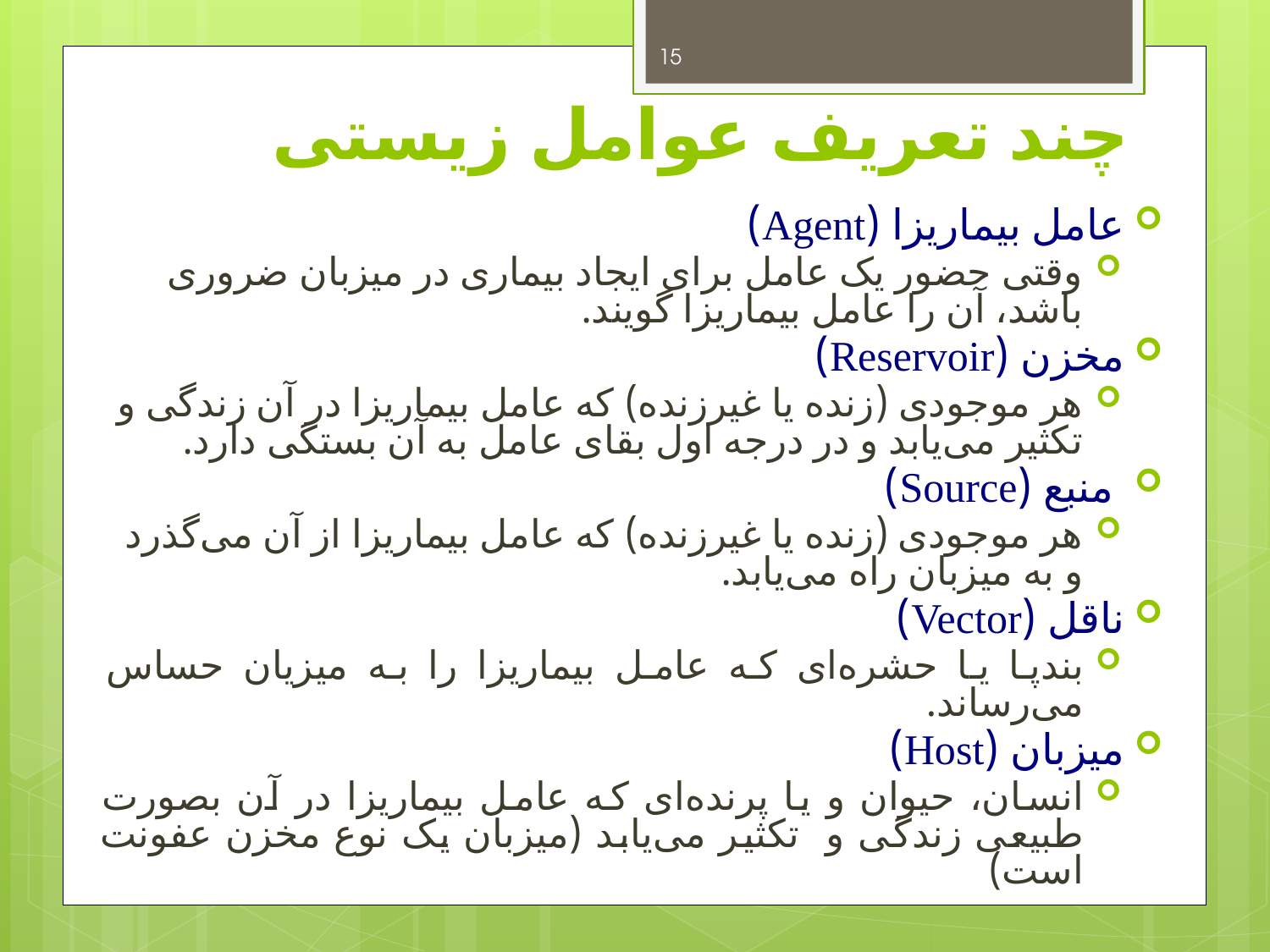

15
# چند تعریف عوامل زیستی
عامل بیماریزا (Agent)
وقتی حضور یک عامل برای ایجاد بیماری در میزبان ضروری باشد، آن را عامل بیماریزا گویند.
مخزن (Reservoir)
هر موجودی (زنده یا غیرزنده) که عامل بیماریزا در آن زندگی و  تکثیر می‌یابد و در درجه اول بقای عامل به آن بستگی دارد.
 منبع (Source)
هر موجودی (زنده یا غیرزنده) که عامل بیماریزا از آن می‌گذرد و به میزبان راه می‌یابد.
ناقل (Vector)
بندپا یا حشره‌ای که عامل بیماریزا را به میزیان حساس می‌رساند.
میزبان (Host)
انسان، حیوان و یا پرنده‌ای که عامل بیماریزا در آن بصورت طبیعی زندگی و  تکثیر می‌یابد (میزبان یک نوع مخزن عفونت است)